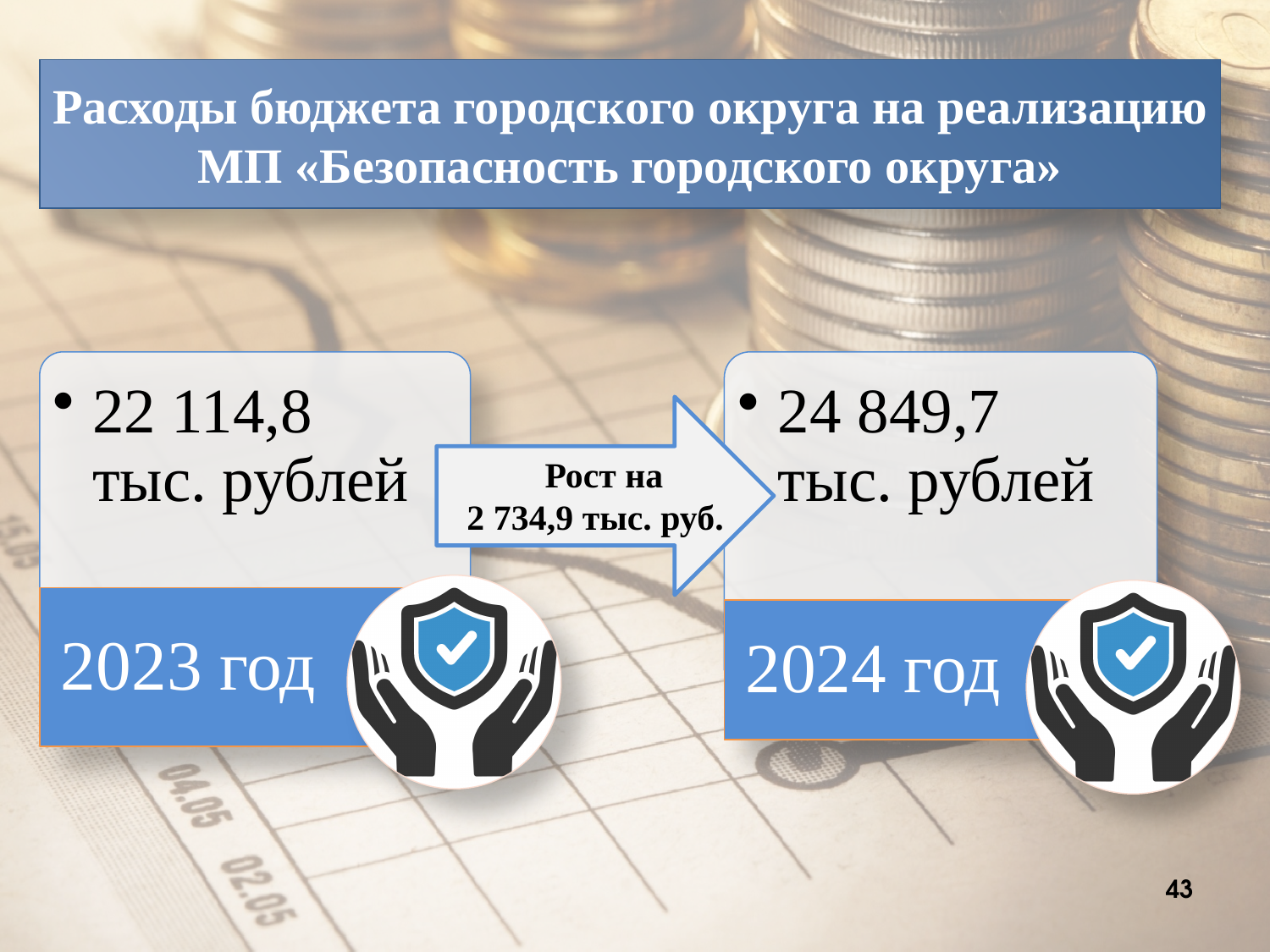

Расходы бюджета городского округа на реализацию МП «Безопасность городского округа»
22 114,8  тыс. рублей
2023 год
24 849,7  тыс. рублей
2024 год

  Рост на
2 734,9 тыс. руб.
43